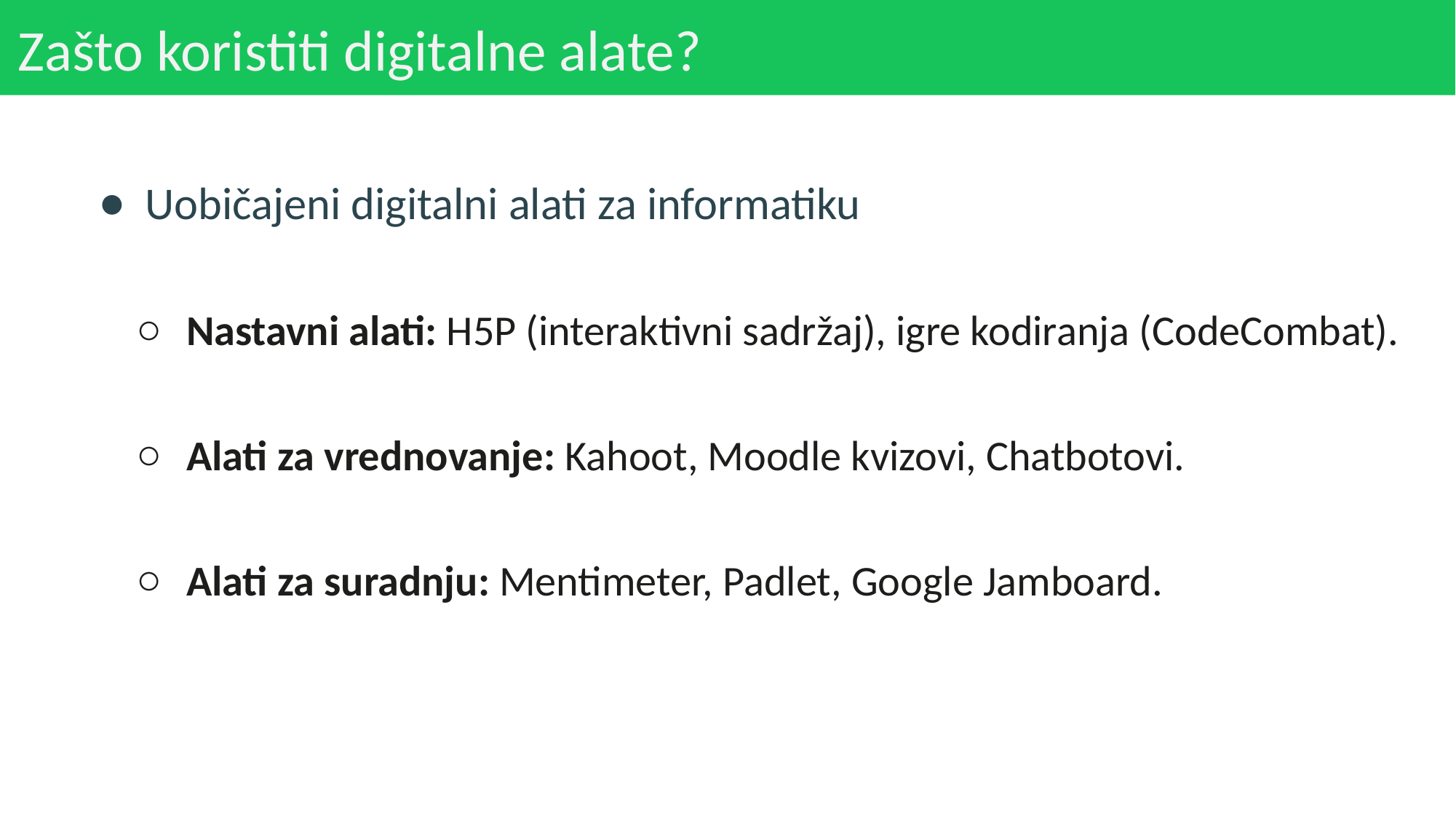

# Zašto koristiti digitalne alate?

Uobičajeni digitalni alati za informatiku

Nastavni alati: H5P (interaktivni sadržaj), igre kodiranja (CodeCombat).

Alati za vrednovanje: Kahoot, Moodle kvizovi, Chatbotovi.

Alati za suradnju: Mentimeter, Padlet, Google Jamboard.